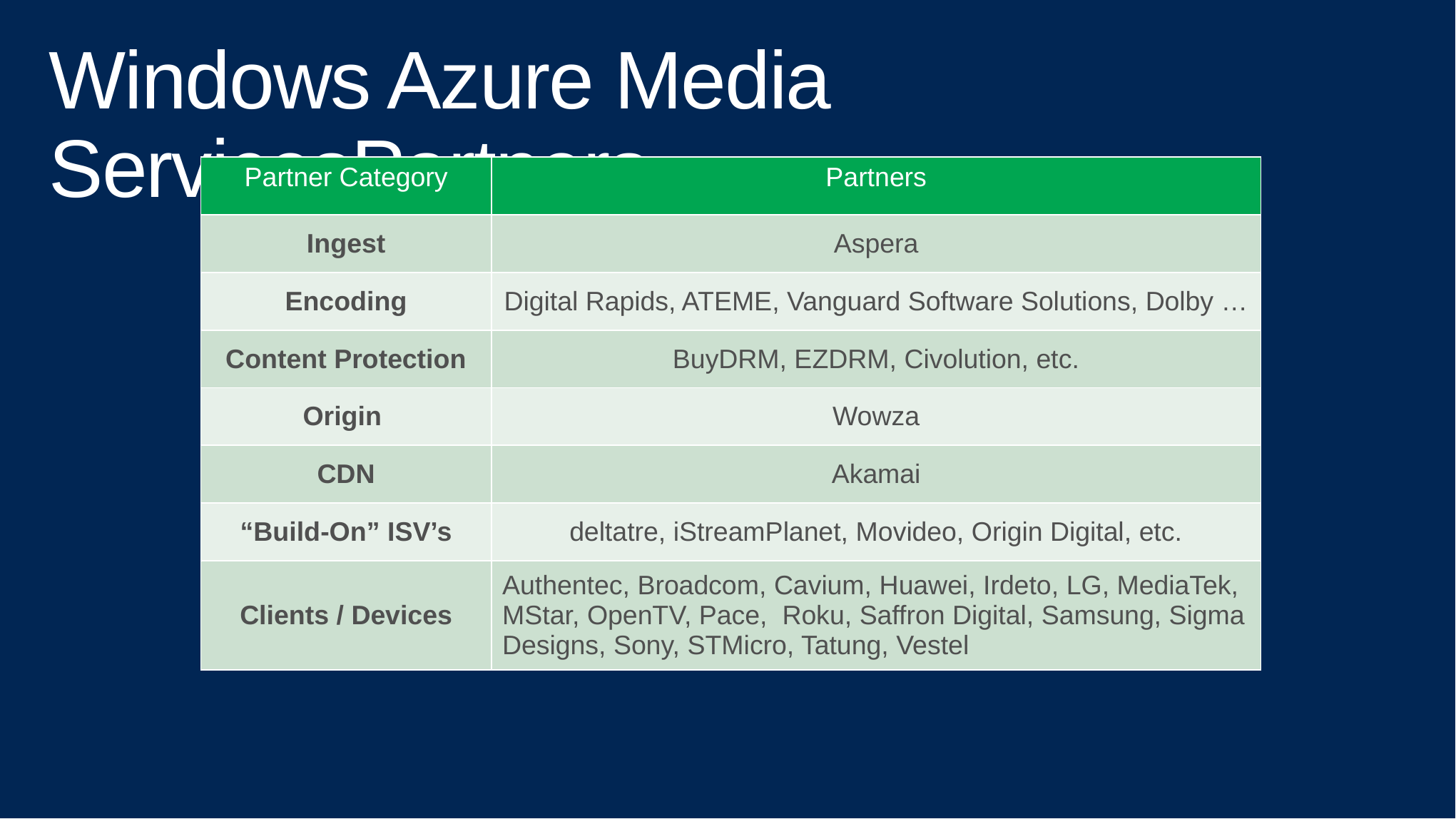

# Windows Azure Media ServicesPartners
| Partner Category | Partners |
| --- | --- |
| Ingest | Aspera |
| Encoding | Digital Rapids, ATEME, Vanguard Software Solutions, Dolby … |
| Content Protection | BuyDRM, EZDRM, Civolution, etc. |
| Origin | Wowza |
| CDN | Akamai |
| “Build-On” ISV’s | deltatre, iStreamPlanet, Movideo, Origin Digital, etc. |
| Clients / Devices | Authentec, Broadcom, Cavium, Huawei, Irdeto, LG, MediaTek, MStar, OpenTV, Pace,  Roku, Saffron Digital, Samsung, Sigma Designs, Sony, STMicro, Tatung, Vestel |